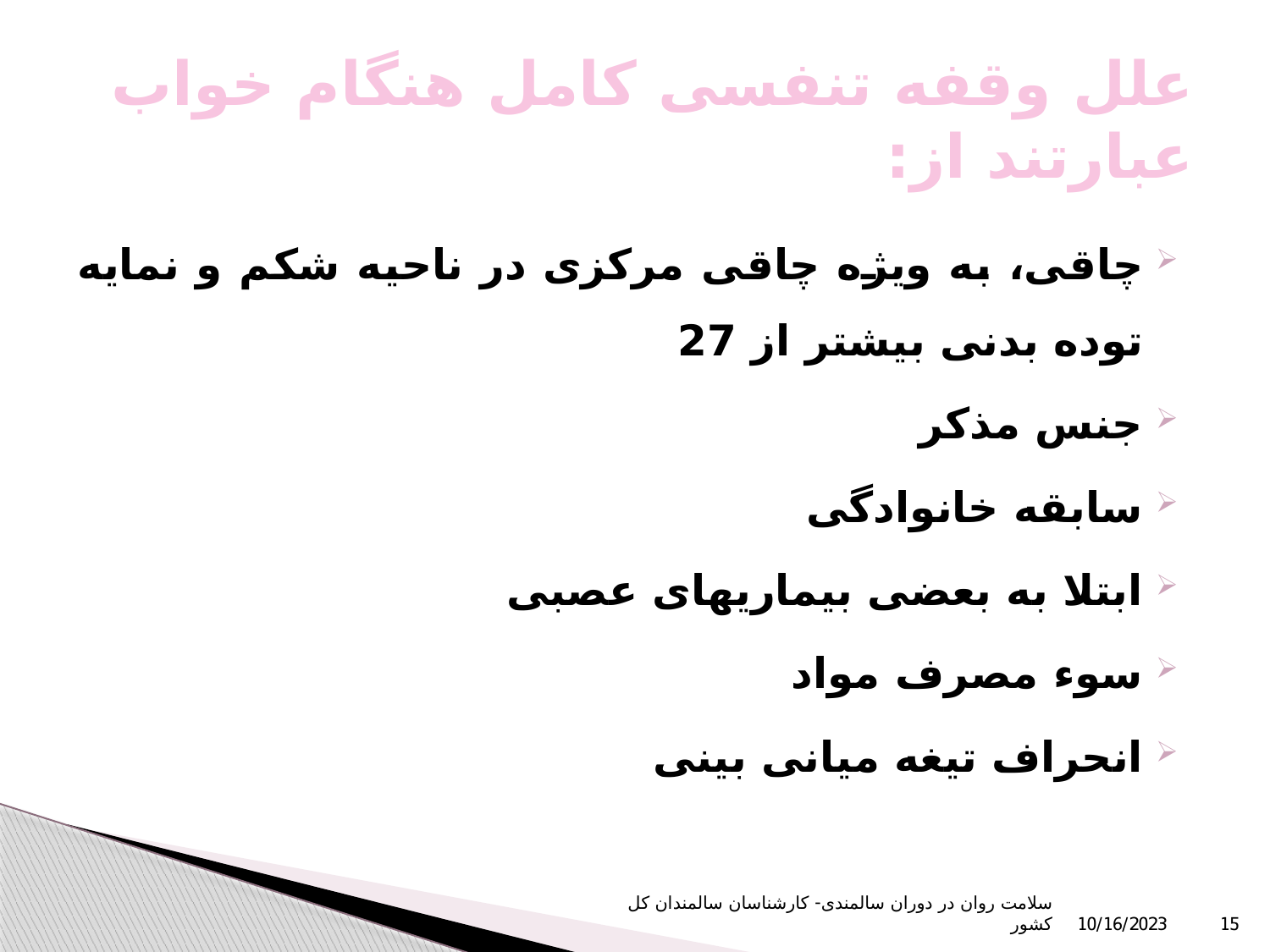

# علل وقفه تنفسی کامل هنگام خواب عبارتند از:
چاقی، به ویژه چاقی مرکزی در ناحیه شکم و نمایه توده بدنی بیشتر از 27
جنس مذکر
سابقه خانوادگی
ابتلا به بعضی بیماریهای عصبی
سوء مصرف مواد
انحراف تیغه میانی بینی
سلامت روان در دوران سالمندی- کارشناسان سالمندان کل کشور
10/16/2023
15